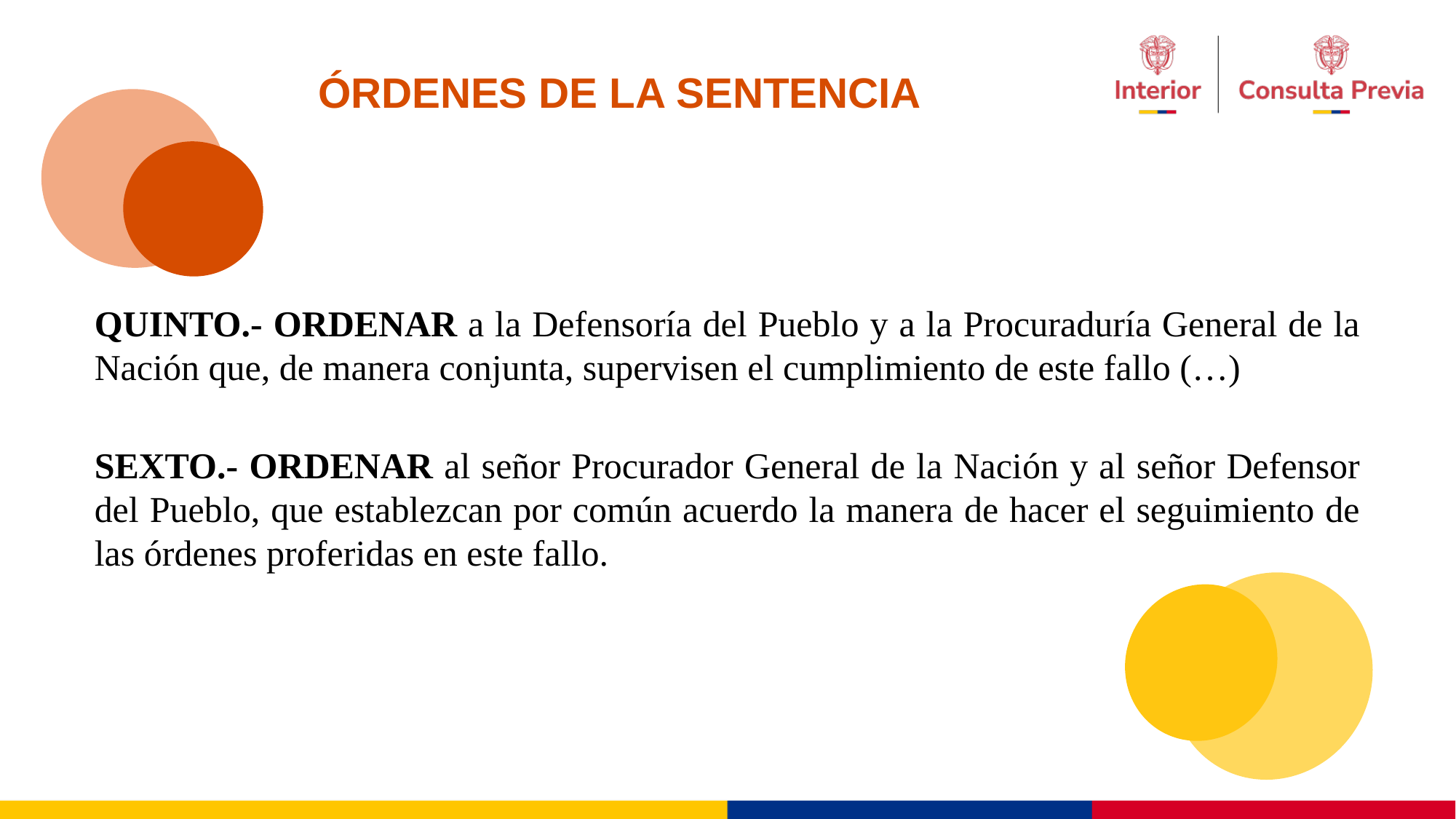

ÓRDENES DE LA SENTENCIA

QUINTO.- ORDENAR a la Defensoría del Pueblo y a la Procuraduría General de la Nación que, de manera conjunta, supervisen el cumplimiento de este fallo (…)
SEXTO.- ORDENAR al señor Procurador General de la Nación y al señor Defensor del Pueblo, que establezcan por común acuerdo la manera de hacer el seguimiento de las órdenes proferidas en este fallo.